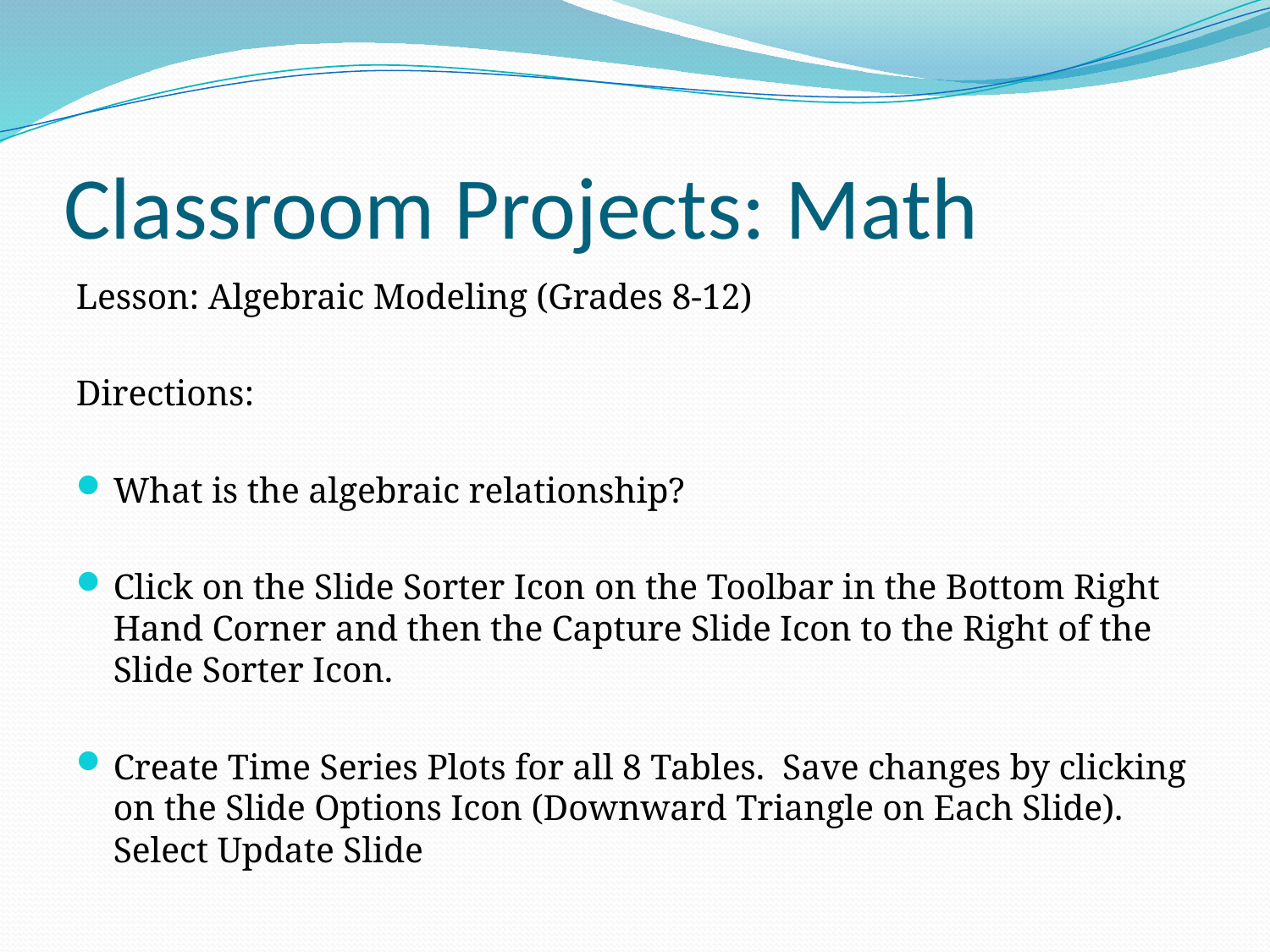

# Classroom Projects: Math
Lesson: Algebraic Modeling (Grades 8-12)

Directions:

What is the algebraic relationship?

Click on the Slide Sorter Icon on the Toolbar in the Bottom Right Hand Corner and then the Capture Slide Icon to the Right of the Slide Sorter Icon.

Create Time Series Plots for all 8 Tables.  Save changes by clicking on the Slide Options Icon (Downward Triangle on Each Slide). Select Update Slide